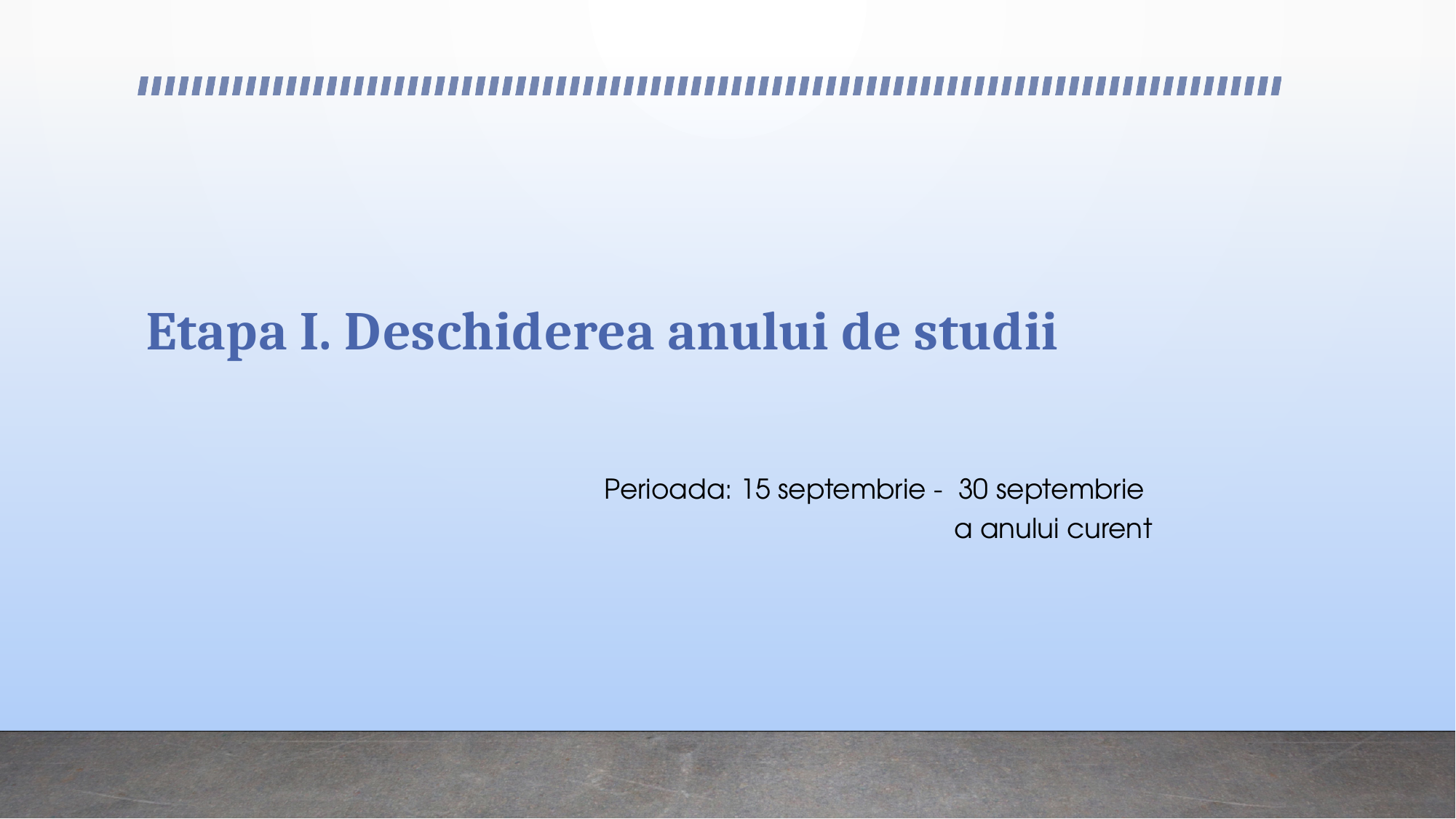

# Etapa I. Deschiderea anului de studii
Perioada: 15 septembrie -  30 septembrie
a anului curent